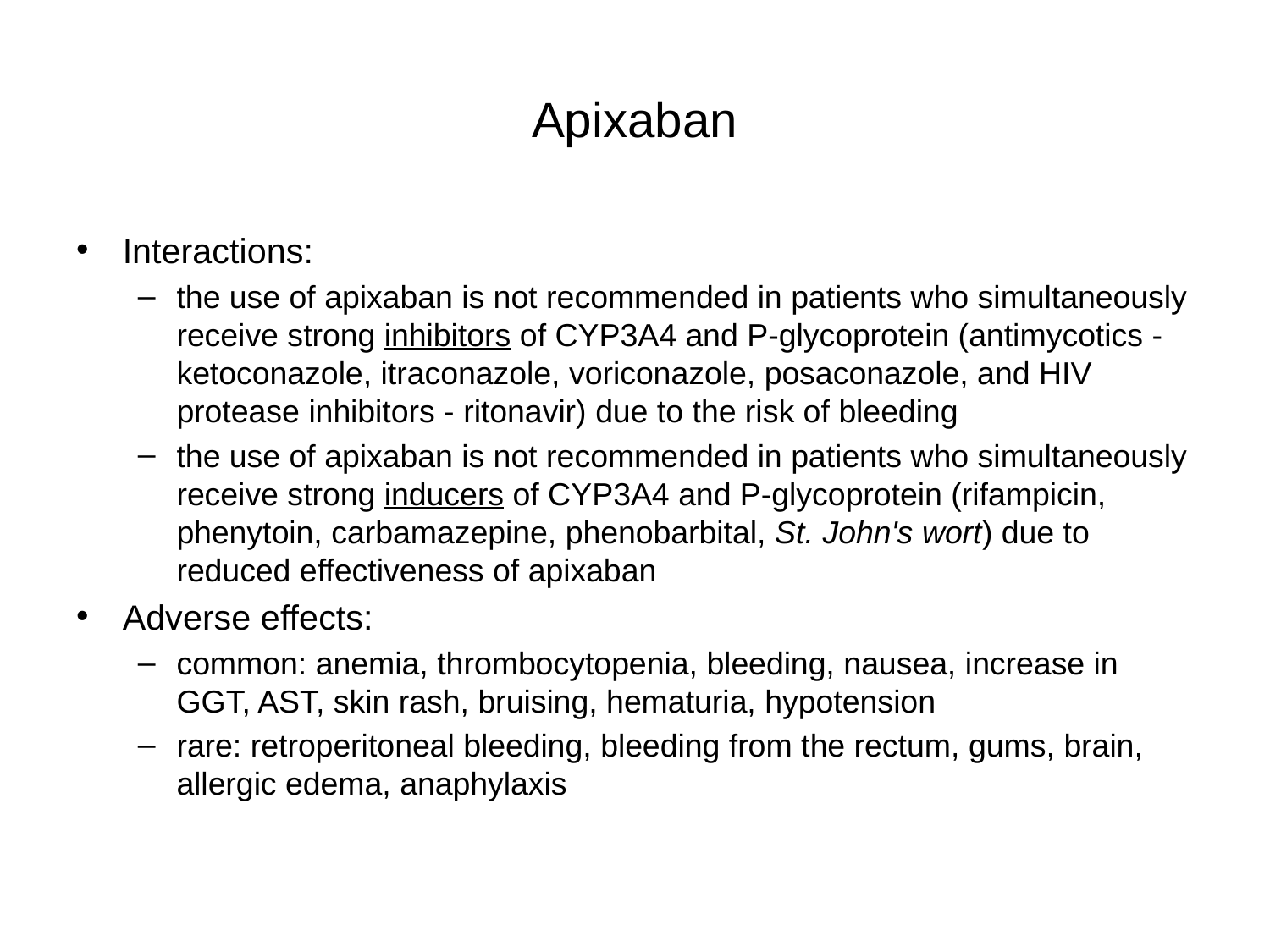

# Apixaban
Interactions:
the use of apixaban is not recommended in patients who simultaneously receive strong inhibitors of CYP3A4 and P-glycoprotein (antimycotics - ketoconazole, itraconazole, voriconazole, posaconazole, and HIV protease inhibitors - ritonavir) due to the risk of bleeding
the use of apixaban is not recommended in patients who simultaneously receive strong inducers of CYP3A4 and P-glycoprotein (rifampicin, phenytoin, carbamazepine, phenobarbital, St. John's wort) due to reduced effectiveness of apixaban
Adverse effects:
common: anemia, thrombocytopenia, bleeding, nausea, increase in GGT, AST, skin rash, bruising, hematuria, hypotension
rare: retroperitoneal bleeding, bleeding from the rectum, gums, brain, allergic edema, anaphylaxis